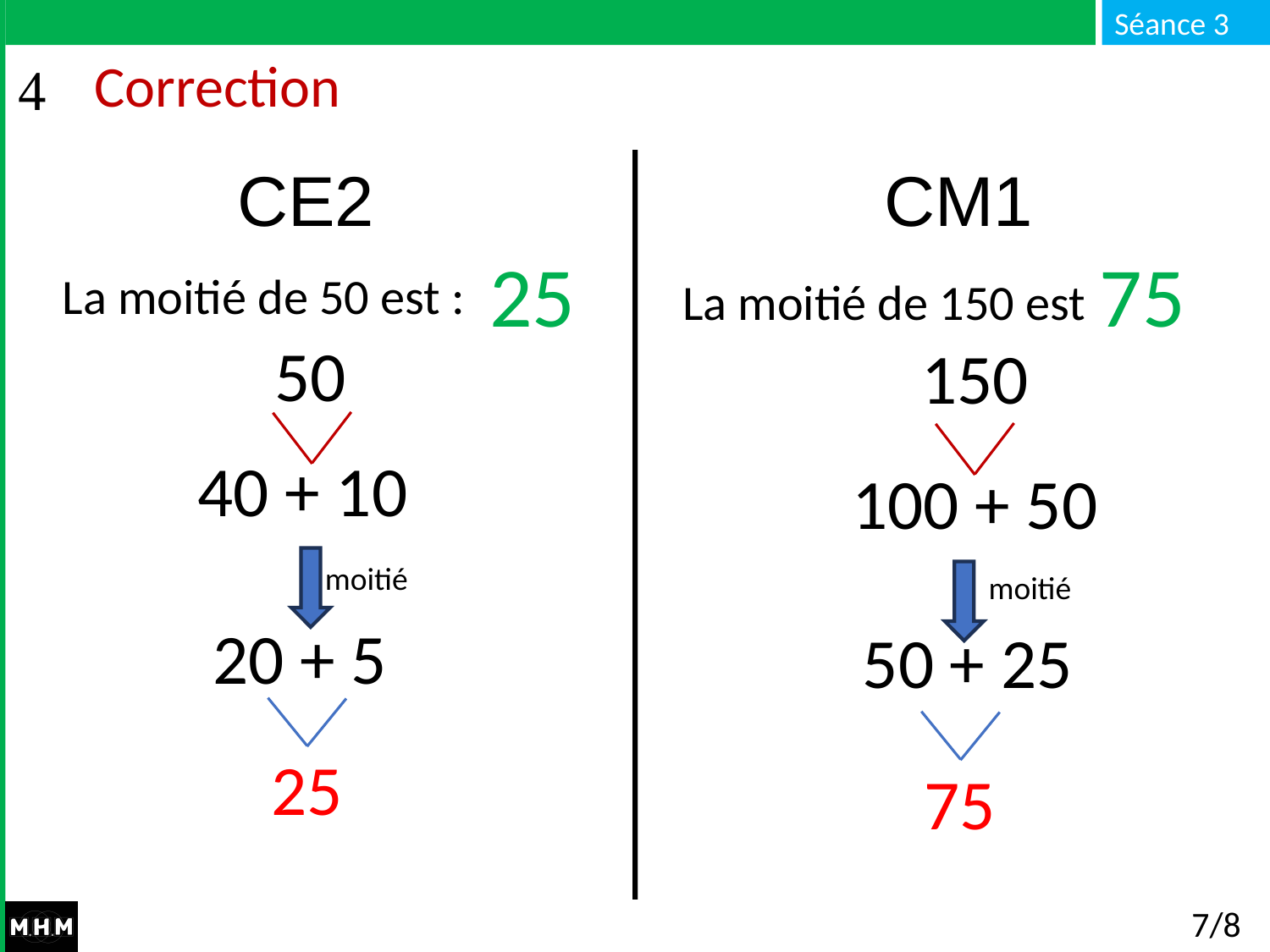

# Correction
CE2                          CM1

La moitié de 50 est :

La moitié de 150 est :

25
75
50
150
40 + 10
100 + 50

moitié

moitié
20 + 5
50 + 25
25
75
7/8